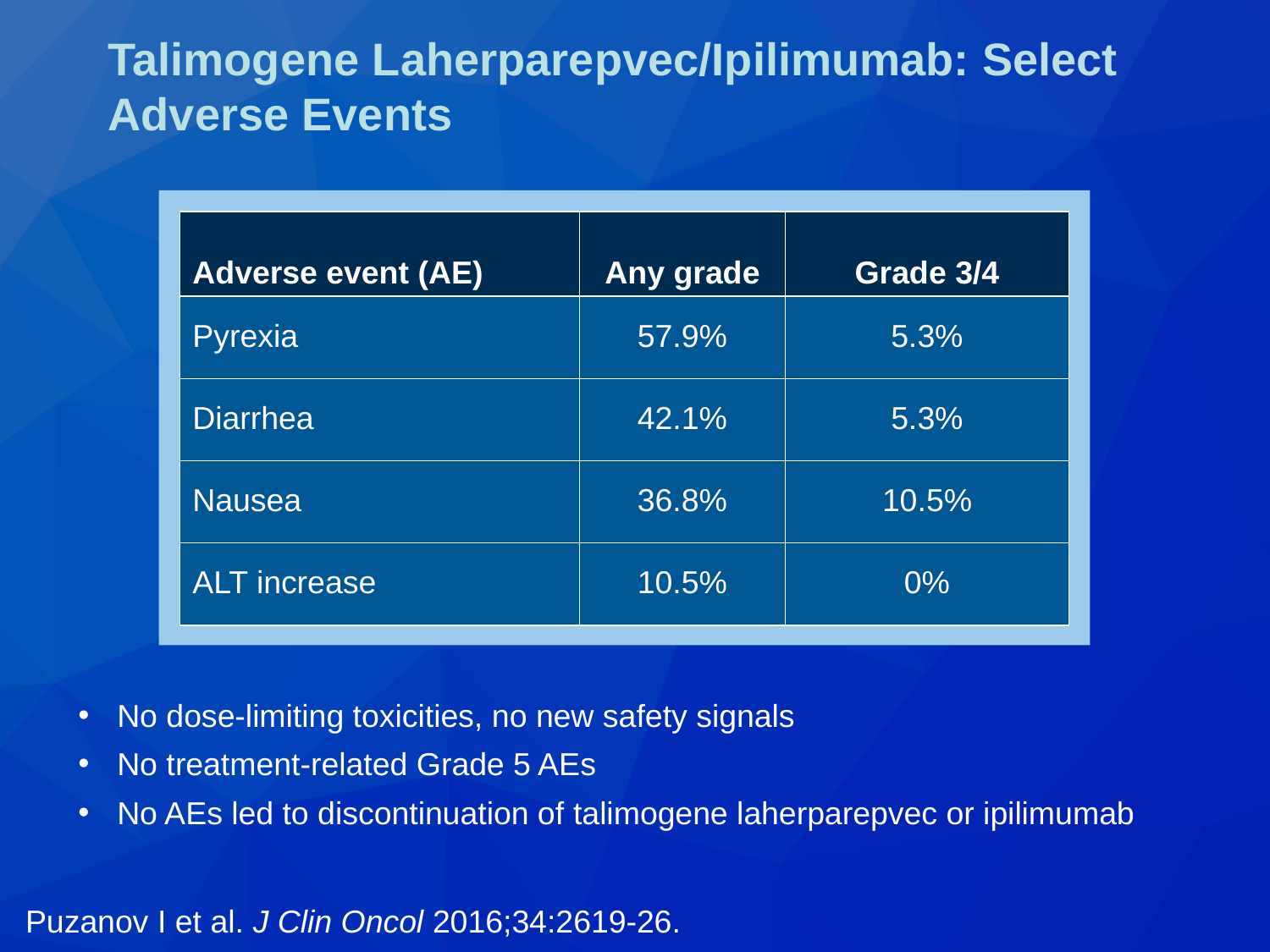

# Talimogene Laherparepvec/Ipilimumab: Select Adverse Events

| Adverse event (AE) | Any grade | Grade 3/4 |
| --- | --- | --- |
| Pyrexia | 57.9% | 5.3% |
| Diarrhea | 42.1% | 5.3% |
| Nausea | 36.8% | 10.5% |
| ALT increase | 10.5% | 0% |
 No dose-limiting toxicities, no new safety signals
 No treatment-related Grade 5 AEs
 No AEs led to discontinuation of talimogene laherparepvec or ipilimumab
Puzanov I et al. J Clin Oncol 2016;34:2619-26.